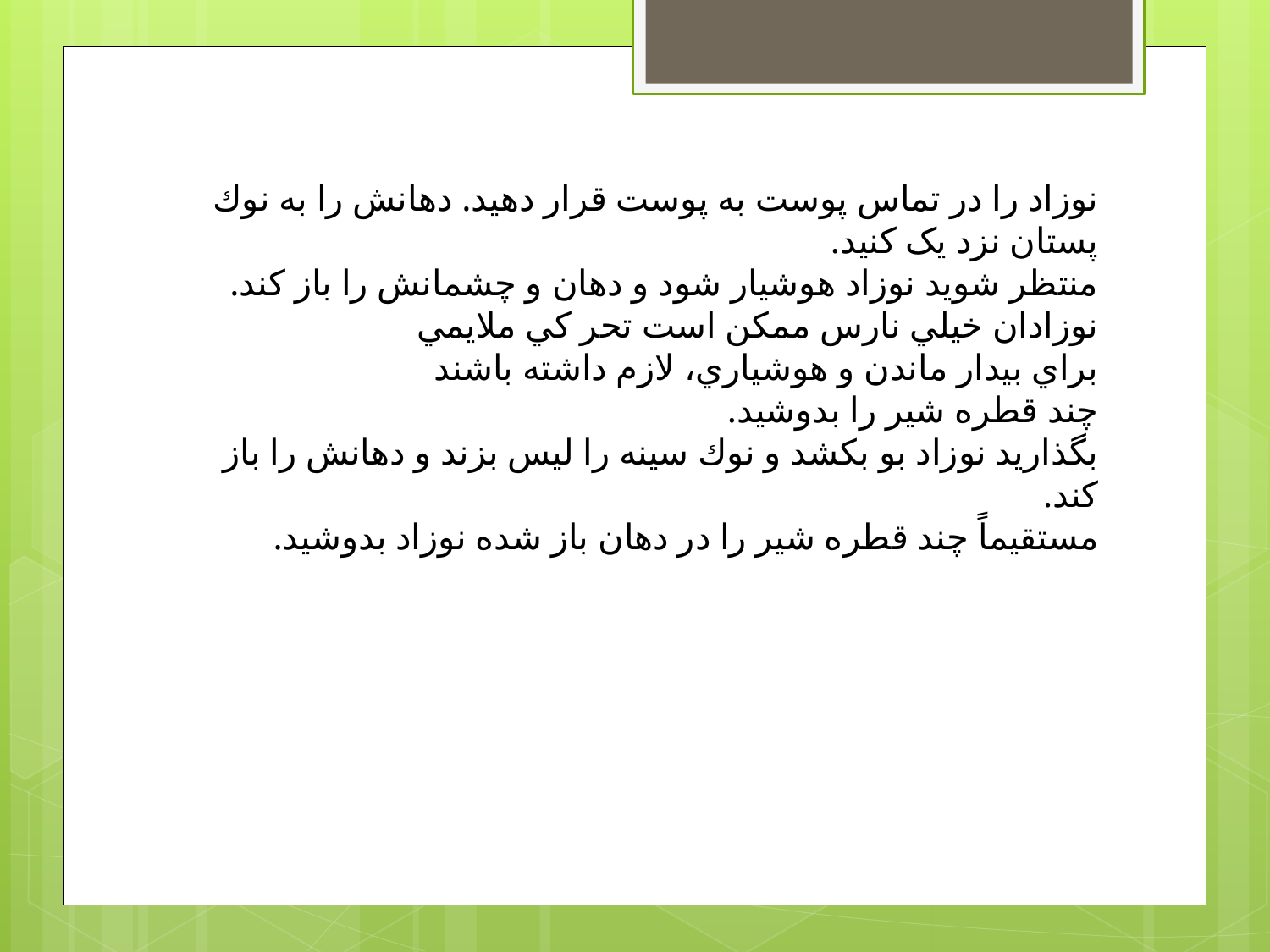

نوزاد را در تماس پوست به پوست قرار دهيد. دهانش را به نوك پستان نزد یک كنيد.
منتظر شويد نوزاد هوشيار شود و دهان و چشمانش را باز كند. نوزادان خيلي نارس ممكن است تحر كي ملايمي
براي بيدار ماندن و هوشياري، لازم داشته باشند
چند قطره شير را بدوشيد.
بگذاريد نوزاد بو بكشد و نوك سينه را ليس بزند و دهانش را باز كند.
مستقيماً چند قطره شير را در دهان باز شده نوزاد بدوشيد.